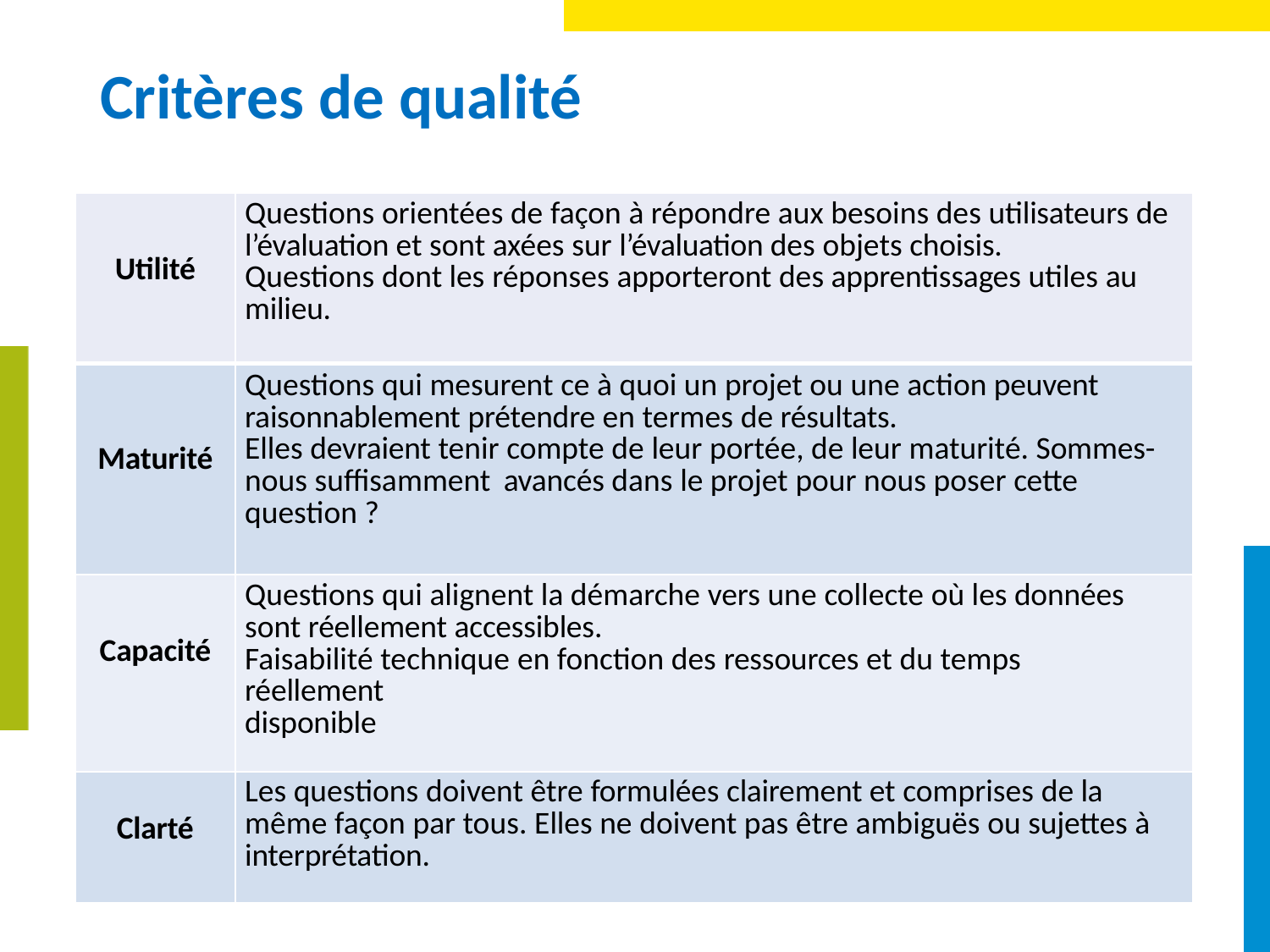

# Critères de qualité
| Utilité | Questions orientées de façon à répondre aux besoins des utilisateurs de l’évaluation et sont axées sur l’évaluation des objets choisis. Questions dont les réponses apporteront des apprentissages utiles au milieu. |
| --- | --- |
| Maturité | Questions qui mesurent ce à quoi un projet ou une action peuvent raisonnablement prétendre en termes de résultats. Elles devraient tenir compte de leur portée, de leur maturité. Sommes-nous suffisamment avancés dans le projet pour nous poser cette question ? |
| Capacité | Questions qui alignent la démarche vers une collecte où les données sont réellement accessibles. Faisabilité technique en fonction des ressources et du temps réellement disponible |
| Clarté | Les questions doivent être formulées clairement et comprises de la même façon par tous. Elles ne doivent pas être ambiguës ou sujettes à interprétation. |